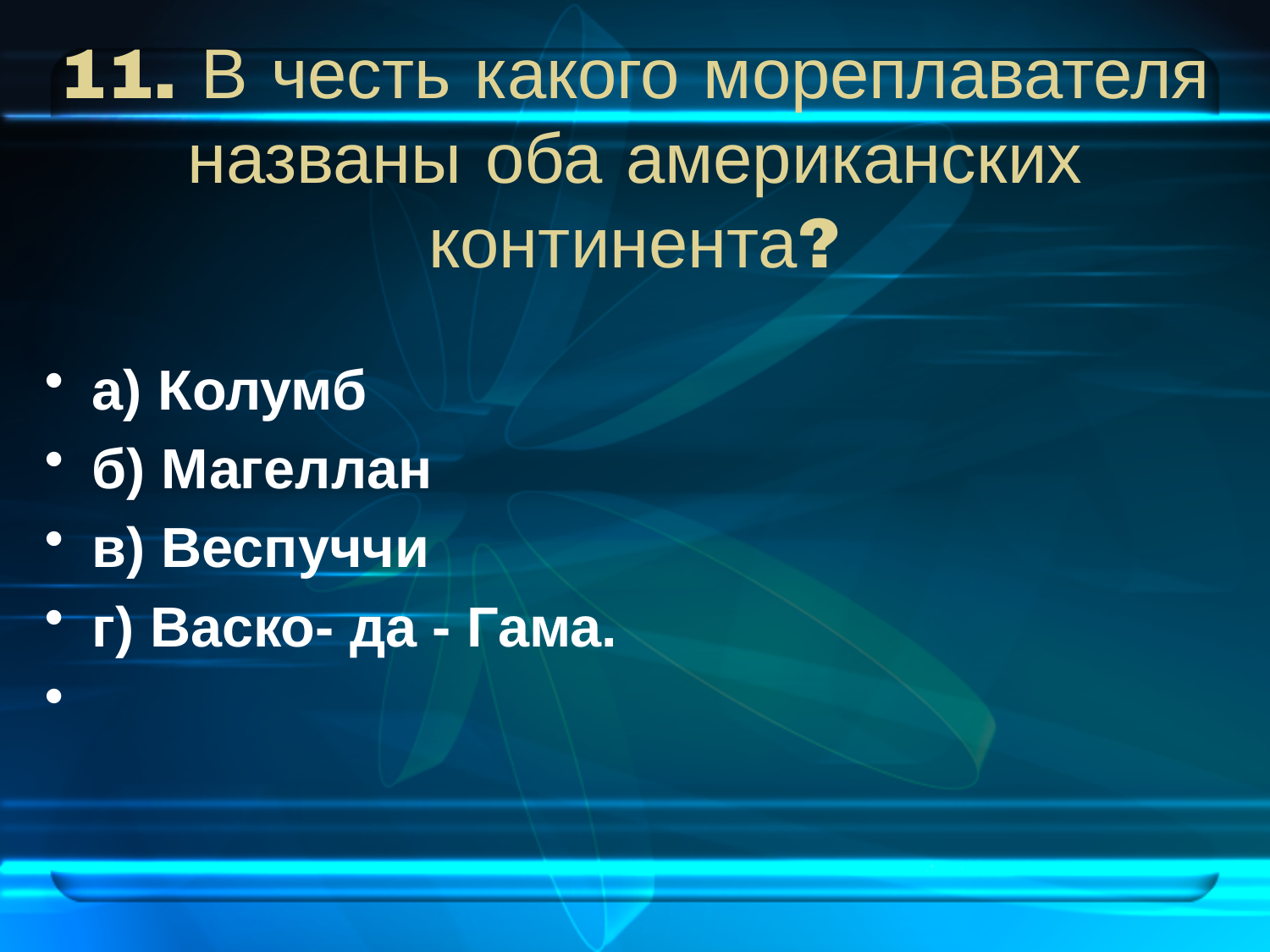

# 11. В честь какого мореплавателя названы оба американских континента?
а) Колумб
б) Магеллан
в) Веспуччи
г) Васко- да - Гама.